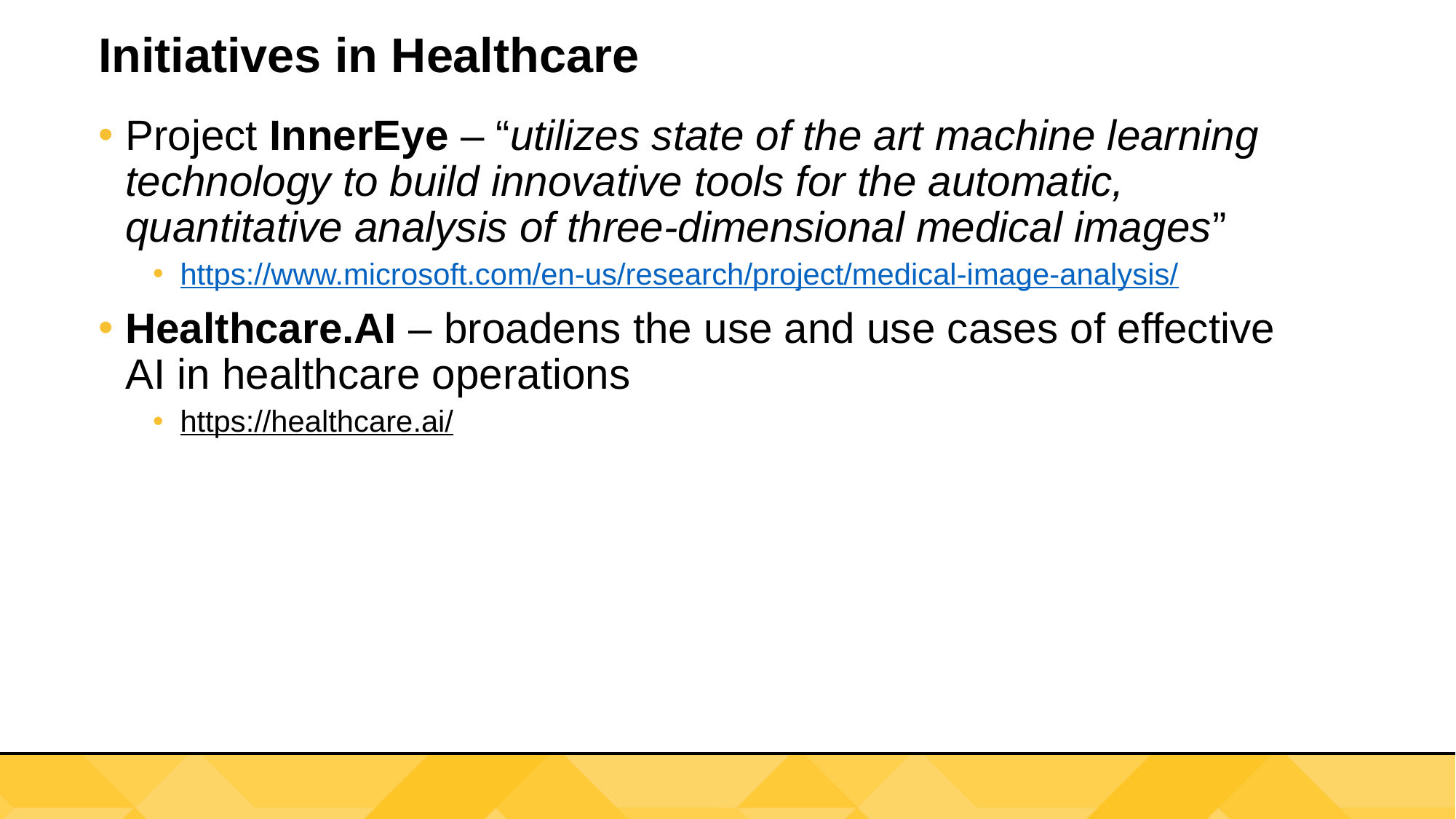

# Initiatives in Healthcare
Project InnerEye – “utilizes state of the art machine learning technology to build innovative tools for the automatic, quantitative analysis of three-dimensional medical images”
https://www.microsoft.com/en-us/research/project/medical-image-analysis/
Healthcare.AI – broadens the use and use cases of effective AI in healthcare operations
https://healthcare.ai/